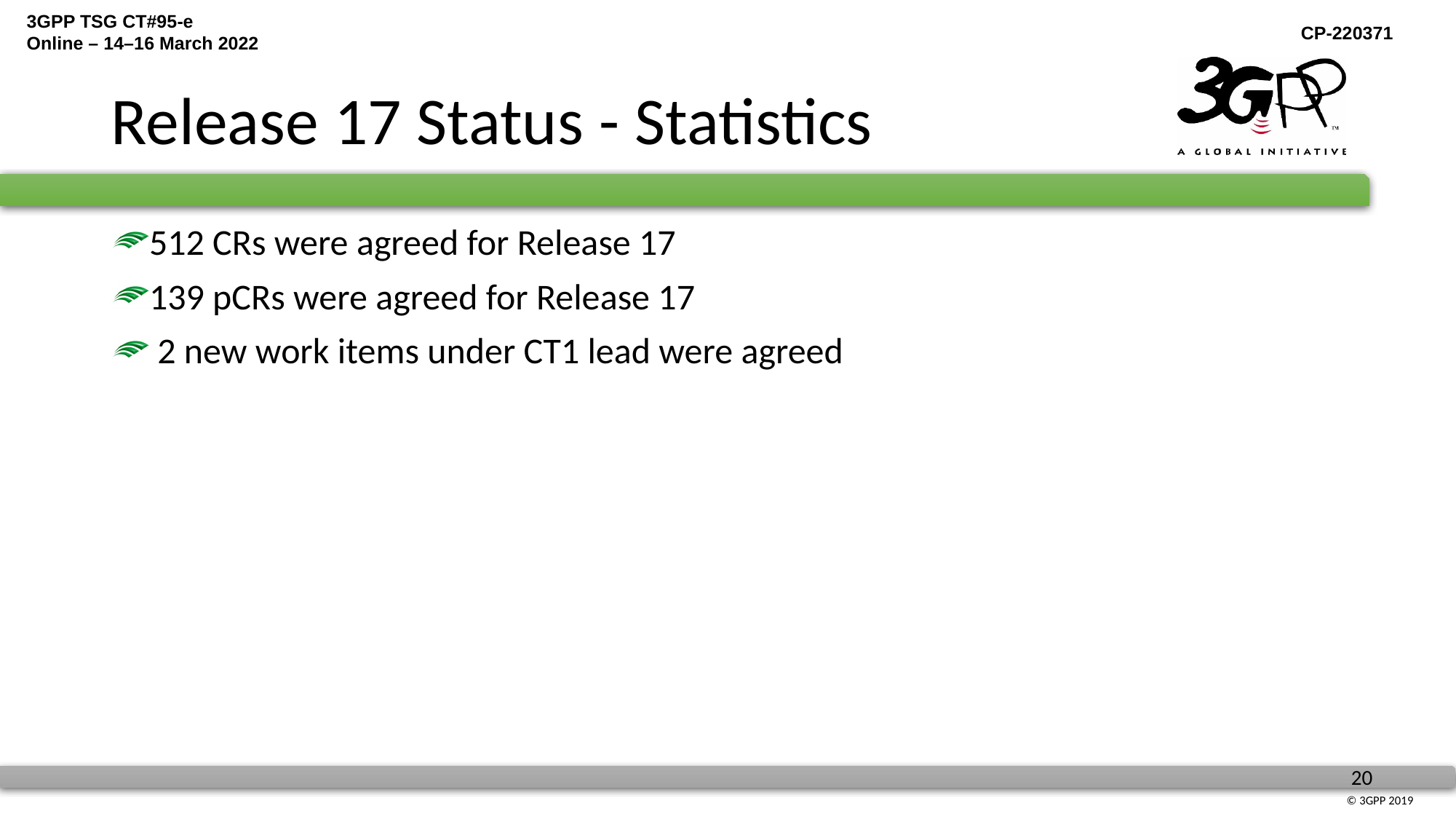

# Release 17 Status - Statistics
512 CRs were agreed for Release 17
139 pCRs were agreed for Release 17
 2 new work items under CT1 lead were agreed